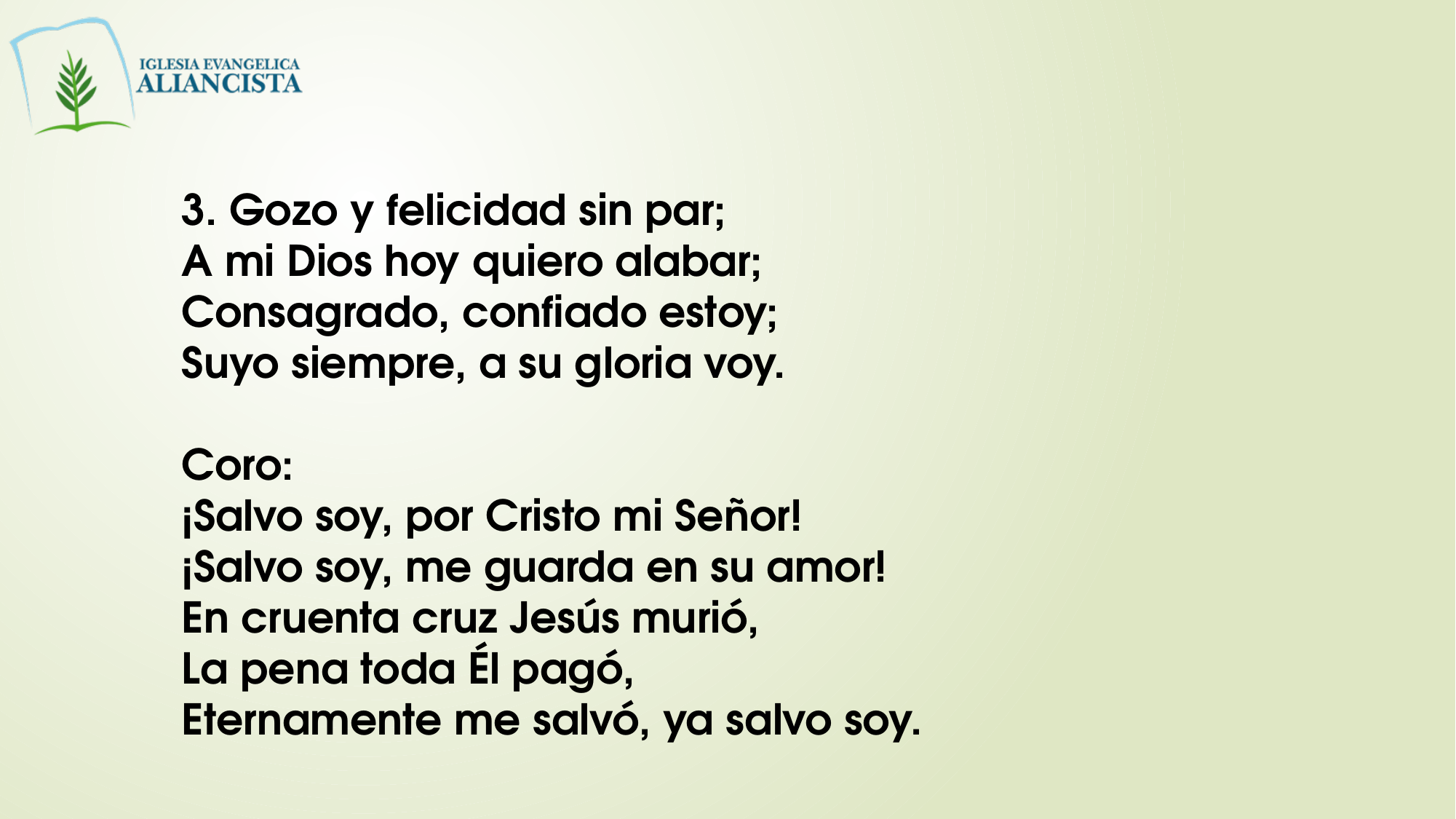

3. Gozo y felicidad sin par;
A mi Dios hoy quiero alabar;
Consagrado, confiado estoy;
Suyo siempre, a su gloria voy.

Coro:
¡Salvo soy, por Cristo mi Señor!
¡Salvo soy, me guarda en su amor!
En cruenta cruz Jesús murió,
La pena toda Él pagó,
Eternamente me salvó, ya salvo soy.